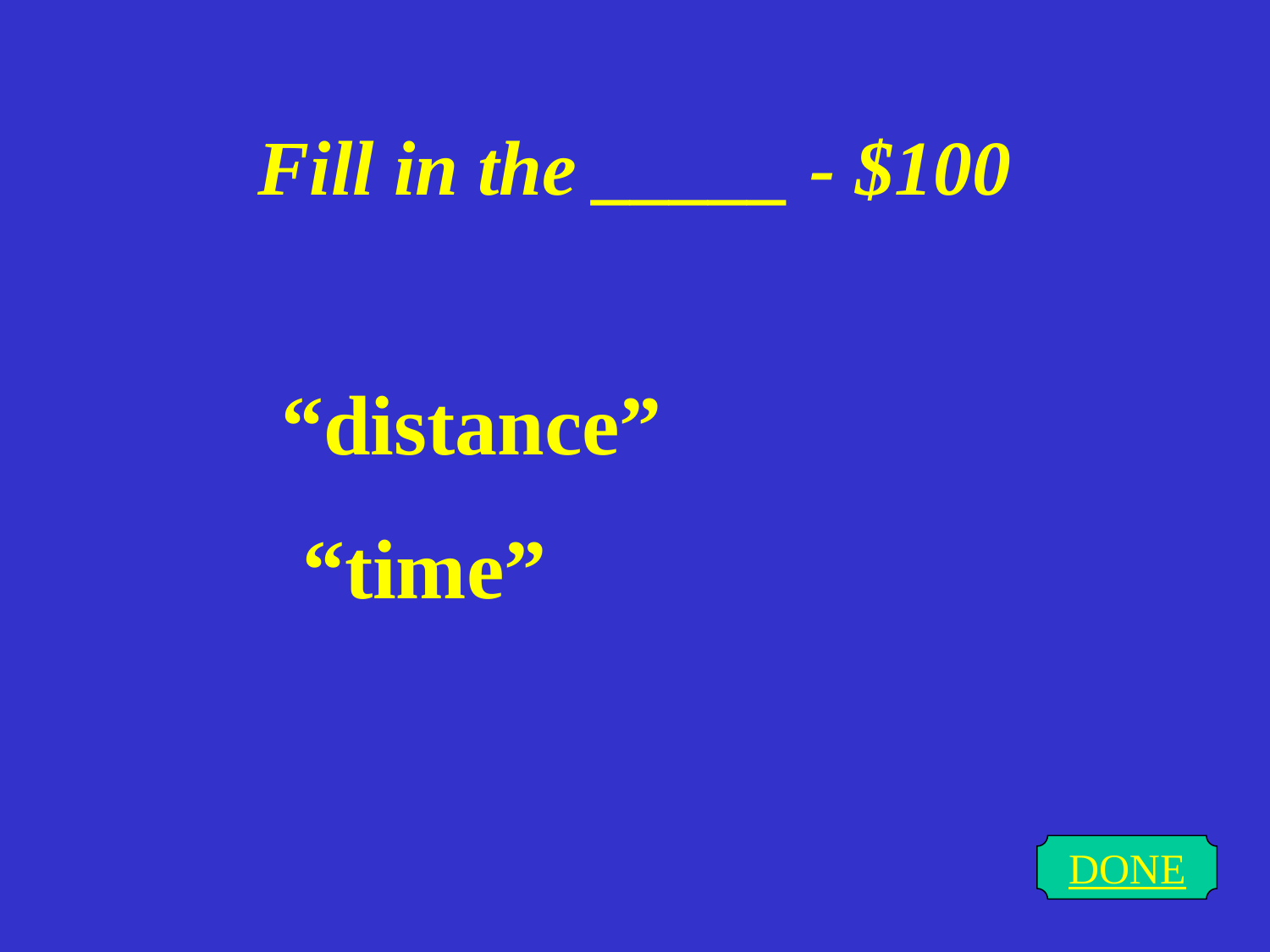

# Fill in the _____ - $100
“distance”
 “time”

DONE